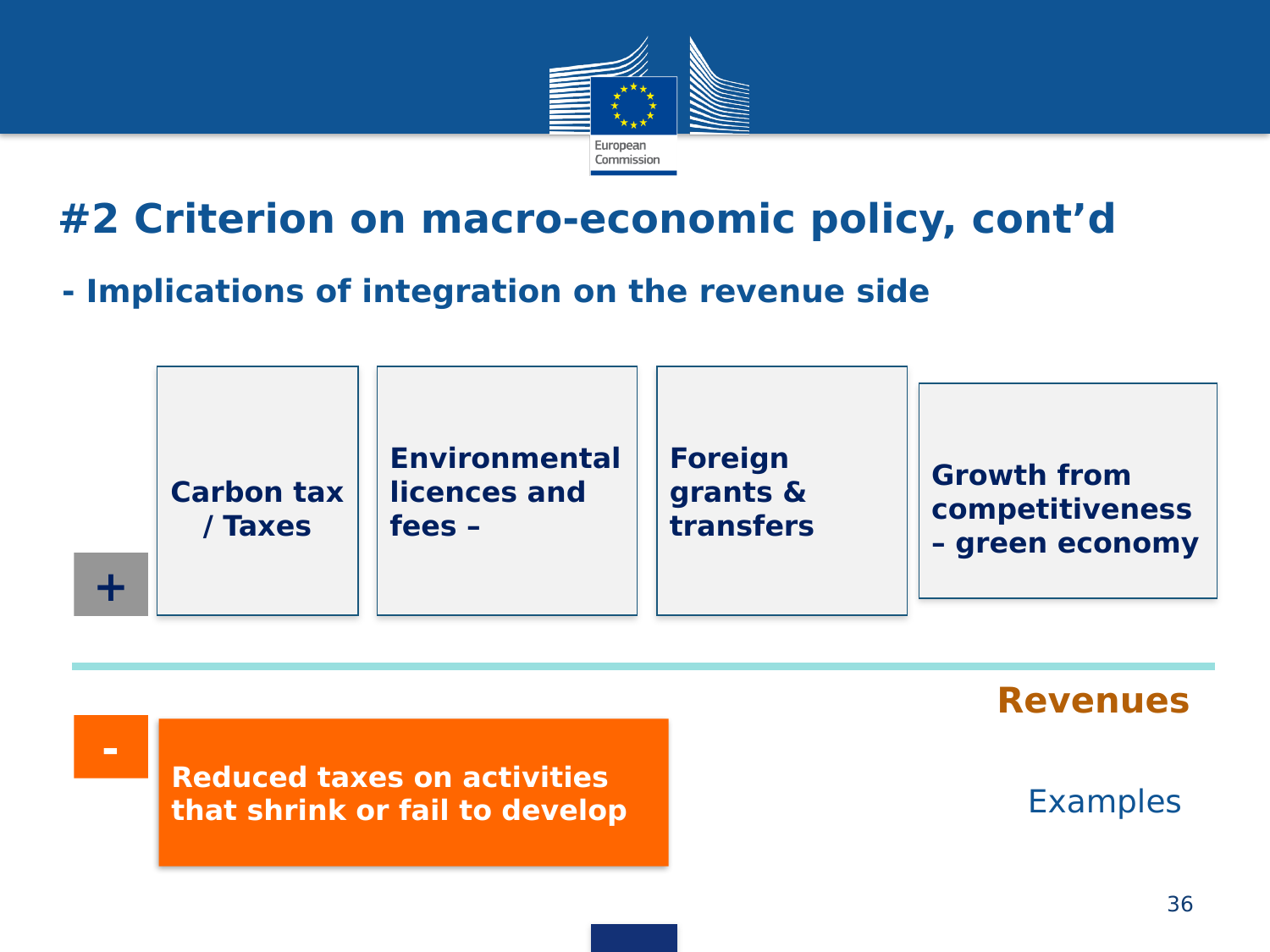

#2 Criterion on macro-economic policy, cont’d
- Implications of integration on the revenue side

Carbon tax / Taxes

Environmental licences and fees –

Foreign grants & transfers

Growth from  competitiveness – green economy

R
E
V
E
N
U
E
S
+
Revenues
-

Reduced taxes on activities that shrink or fail to develop

Examples